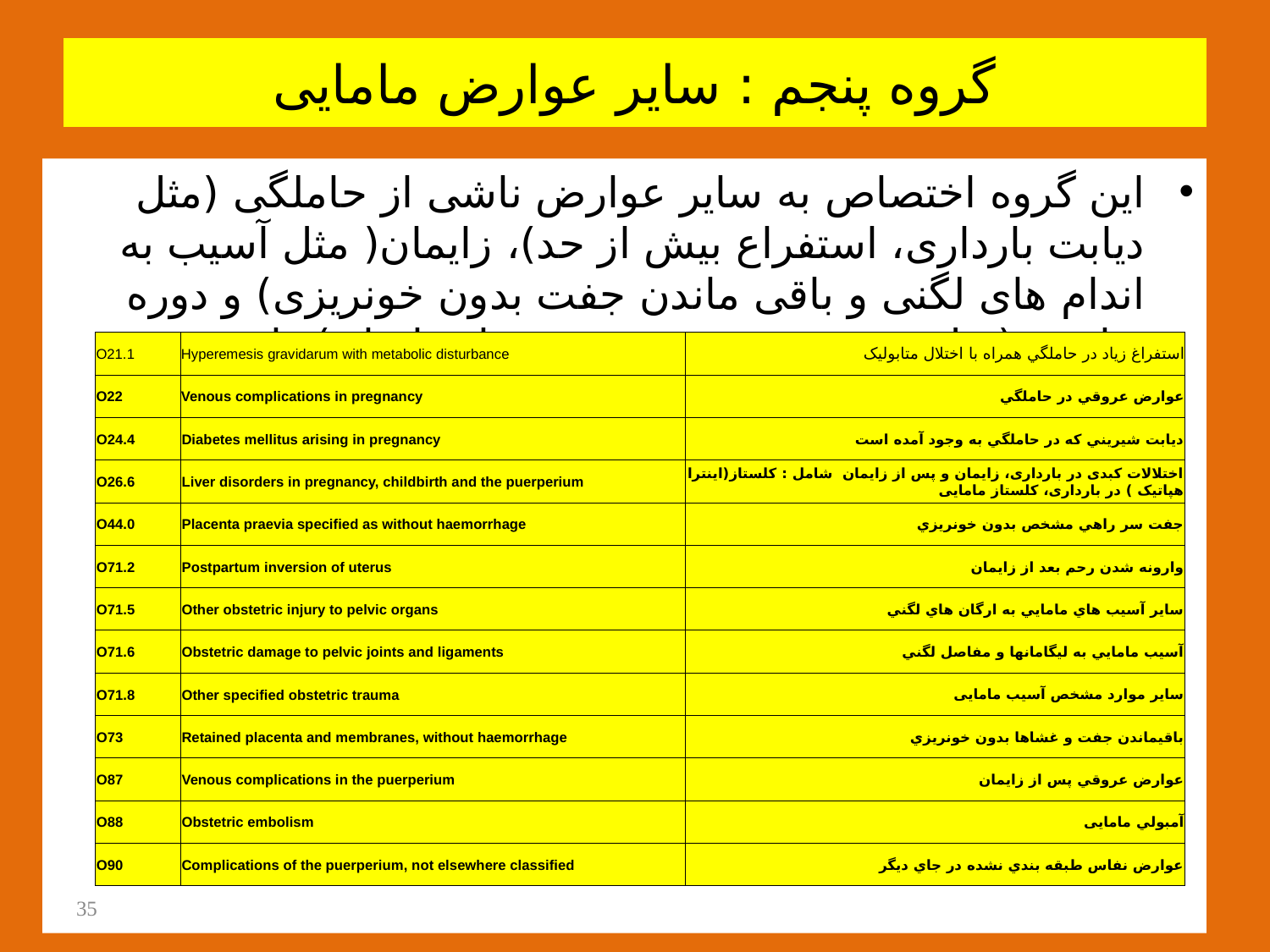

# گروه پنجم : سایر عوارض مامایی
این گروه اختصاص به سایر عوارض ناشی از حاملگی (مثل دیابت بارداری، استفراع بیش از حد)، زایمان( مثل آسیب به اندام های لگنی و باقی ماندن جفت بدون خونریزی) و دوره نفاسی (مثل ترومبوز وريد مغزي پس از زایمان) دارد.

| O21.1 | Hyperemesis gravidarum with metabolic disturbance | استفراغ زياد در حاملگي همراه با اختلال متابولیک |
| --- | --- | --- |
| O22 | Venous complications in pregnancy | عوارض عروقي در حاملگي |
| O24.4 | Diabetes mellitus arising in pregnancy | ديابت شيريني كه در حاملگي به وجود آمده است |
| O26.6 | Liver disorders in pregnancy, childbirth and the puerperium | اختلالات کبدی در بارداری، زایمان و پس از زایمان شامل : کلستاز(اینترا هپاتیک ) در بارداری، کلستاز مامایی |
| O44.0 | Placenta praevia specified as without haemorrhage | جفت سر راهي مشخص بدون خونريزي |
| O71.2 | Postpartum inversion of uterus | وارونه شدن رحم بعد از زايمان |
| O71.5 | Other obstetric injury to pelvic organs | ساير آسيب هاي مامايي به ارگان هاي لگني |
| O71.6 | Obstetric damage to pelvic joints and ligaments | آسيب مامايي به ليگامانها و مفاصل لگني |
| O71.8 | Other specified obstetric trauma | ساير موارد مشخص آسیب مامایی |
| O73 | Retained placenta and membranes, without haemorrhage | باقيماندن جفت و غشاها بدون خونريزي |
| O87 | Venous complications in the puerperium | عوارض عروقي پس از زایمان |
| O88 | Obstetric embolism | آمبولي مامایی |
| O90 | Complications of the puerperium, not elsewhere classified | عوارض نفاس طبقه بندي نشده در جاي ديگر |
35